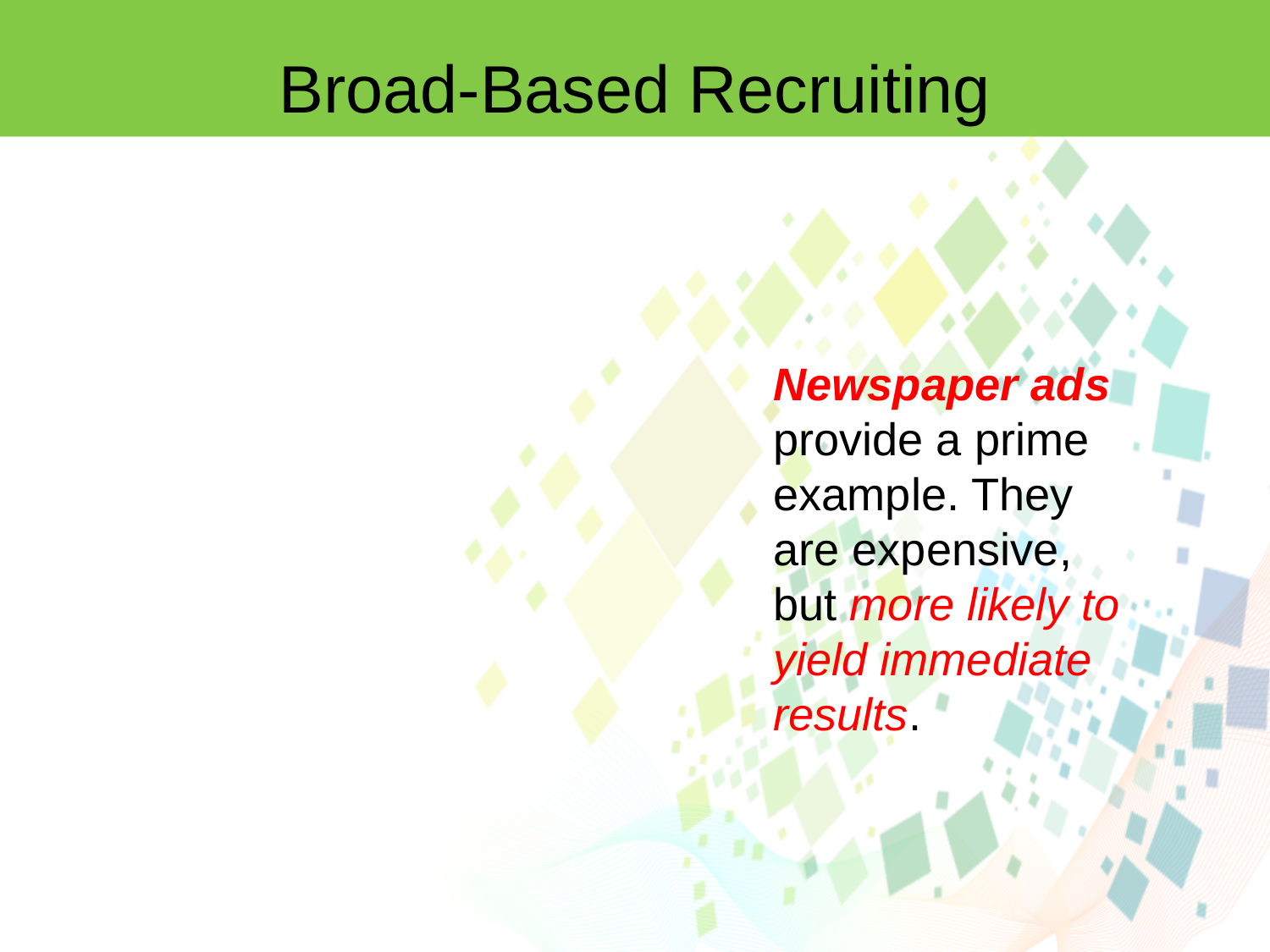

Broad-Based Recruiting
Newspaper ads provide a prime example. They are expensive, but more likely to
yield immediate results.